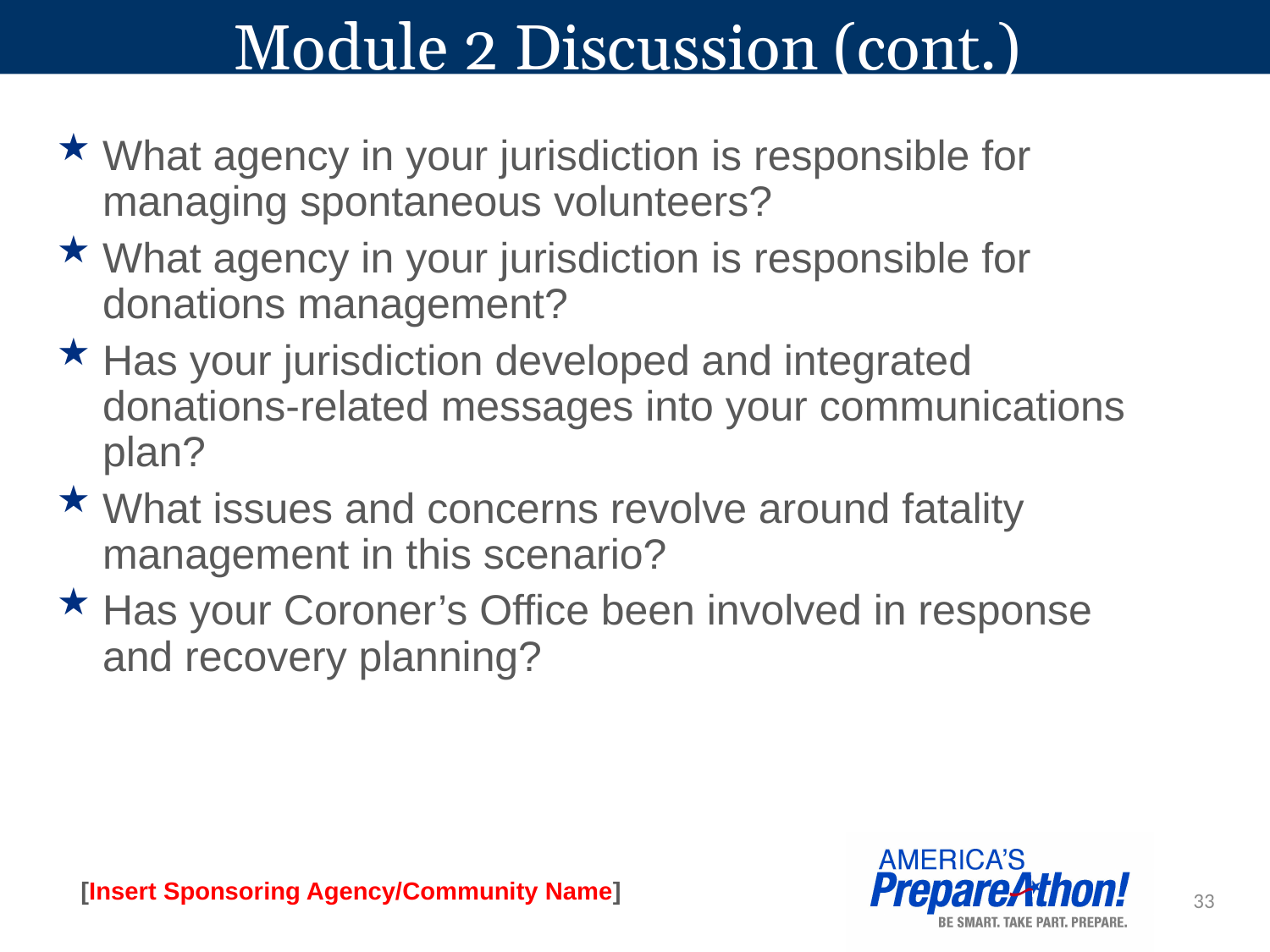

# Module 2 Discussion (cont.)
What agency in your jurisdiction is responsible for managing spontaneous volunteers?
What agency in your jurisdiction is responsible for donations management?
Has your jurisdiction developed and integrated donations-related messages into your communications plan?
What issues and concerns revolve around fatality management in this scenario?
Has your Coroner’s Office been involved in response and recovery planning?

33